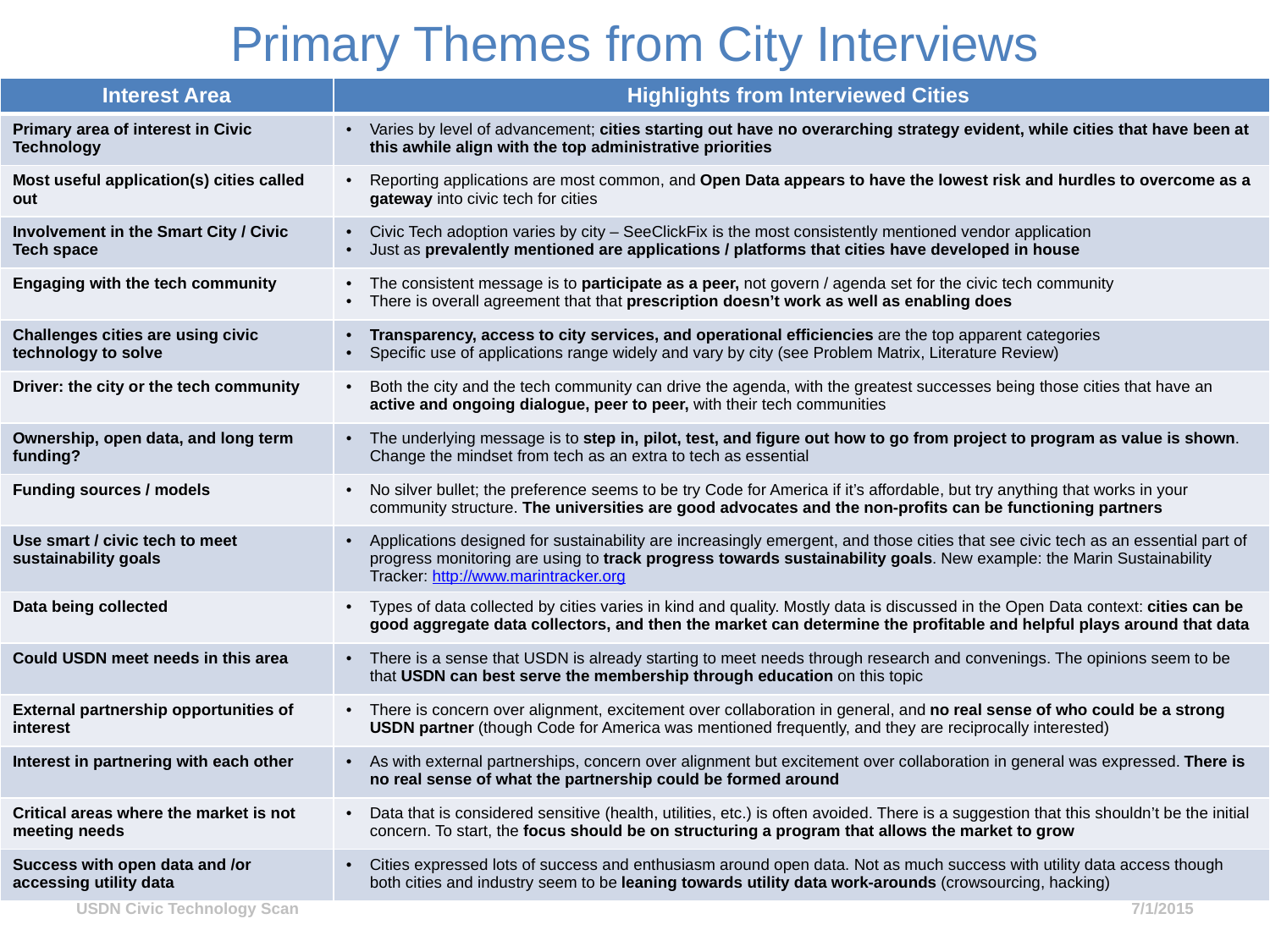

# Primary Themes from City Interviews
| Interest Area | Highlights from Interviewed Cities |
| --- | --- |
| Primary area of interest in Civic Technology | Varies by level of advancement; cities starting out have no overarching strategy evident, while cities that have been at this awhile align with the top administrative priorities |
| Most useful application(s) cities called out | Reporting applications are most common, and Open Data appears to have the lowest risk and hurdles to overcome as a gateway into civic tech for cities |
| Involvement in the Smart City / Civic Tech space | Civic Tech adoption varies by city – SeeClickFix is the most consistently mentioned vendor application Just as prevalently mentioned are applications / platforms that cities have developed in house |
| Engaging with the tech community | The consistent message is to participate as a peer, not govern / agenda set for the civic tech community There is overall agreement that that prescription doesn’t work as well as enabling does |
| Challenges cities are using civic technology to solve | Transparency, access to city services, and operational efficiencies are the top apparent categories Specific use of applications range widely and vary by city (see Problem Matrix, Literature Review) |
| Driver: the city or the tech community | Both the city and the tech community can drive the agenda, with the greatest successes being those cities that have an active and ongoing dialogue, peer to peer, with their tech communities |
| Ownership, open data, and long term funding? | The underlying message is to step in, pilot, test, and figure out how to go from project to program as value is shown. Change the mindset from tech as an extra to tech as essential |
| Funding sources / models | No silver bullet; the preference seems to be try Code for America if it’s affordable, but try anything that works in your community structure. The universities are good advocates and the non-profits can be functioning partners |
| Use smart / civic tech to meet sustainability goals | Applications designed for sustainability are increasingly emergent, and those cities that see civic tech as an essential part of progress monitoring are using to track progress towards sustainability goals. New example: the Marin Sustainability Tracker: http://www.marintracker.org |
| Data being collected | Types of data collected by cities varies in kind and quality. Mostly data is discussed in the Open Data context: cities can be good aggregate data collectors, and then the market can determine the profitable and helpful plays around that data |
| Could USDN meet needs in this area | There is a sense that USDN is already starting to meet needs through research and convenings. The opinions seem to be that USDN can best serve the membership through education on this topic |
| External partnership opportunities of interest | There is concern over alignment, excitement over collaboration in general, and no real sense of who could be a strong USDN partner (though Code for America was mentioned frequently, and they are reciprocally interested) |
| Interest in partnering with each other | As with external partnerships, concern over alignment but excitement over collaboration in general was expressed. There is no real sense of what the partnership could be formed around |
| Critical areas where the market is not meeting needs | Data that is considered sensitive (health, utilities, etc.) is often avoided. There is a suggestion that this shouldn’t be the initial concern. To start, the focus should be on structuring a program that allows the market to grow |
| Success with open data and /or accessing utility data | Cities expressed lots of success and enthusiasm around open data. Not as much success with utility data access though both cities and industry seem to be leaning towards utility data work-arounds (crowsourcing, hacking) |

6
USDN Civic Technology Scan
7/1/2015